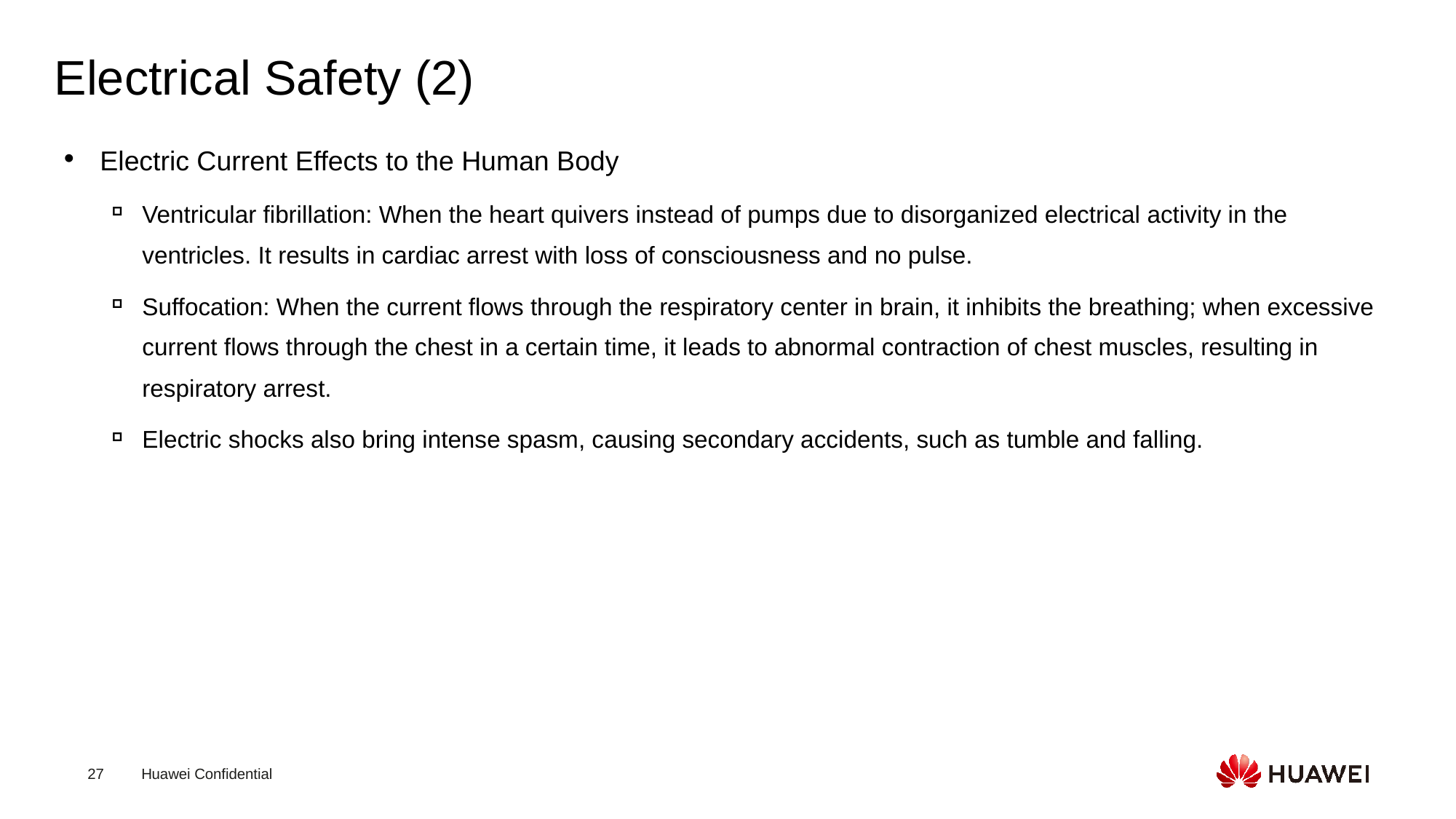

# Electrical Safety (2)
Electric Current Effects to the Human Body
Ventricular fibrillation: When the heart quivers instead of pumps due to disorganized electrical activity in the ventricles. It results in cardiac arrest with loss of consciousness and no pulse.
Suffocation: When the current flows through the respiratory center in brain, it inhibits the breathing; when excessive current flows through the chest in a certain time, it leads to abnormal contraction of chest muscles, resulting in respiratory arrest.
Electric shocks also bring intense spasm, causing secondary accidents, such as tumble and falling.